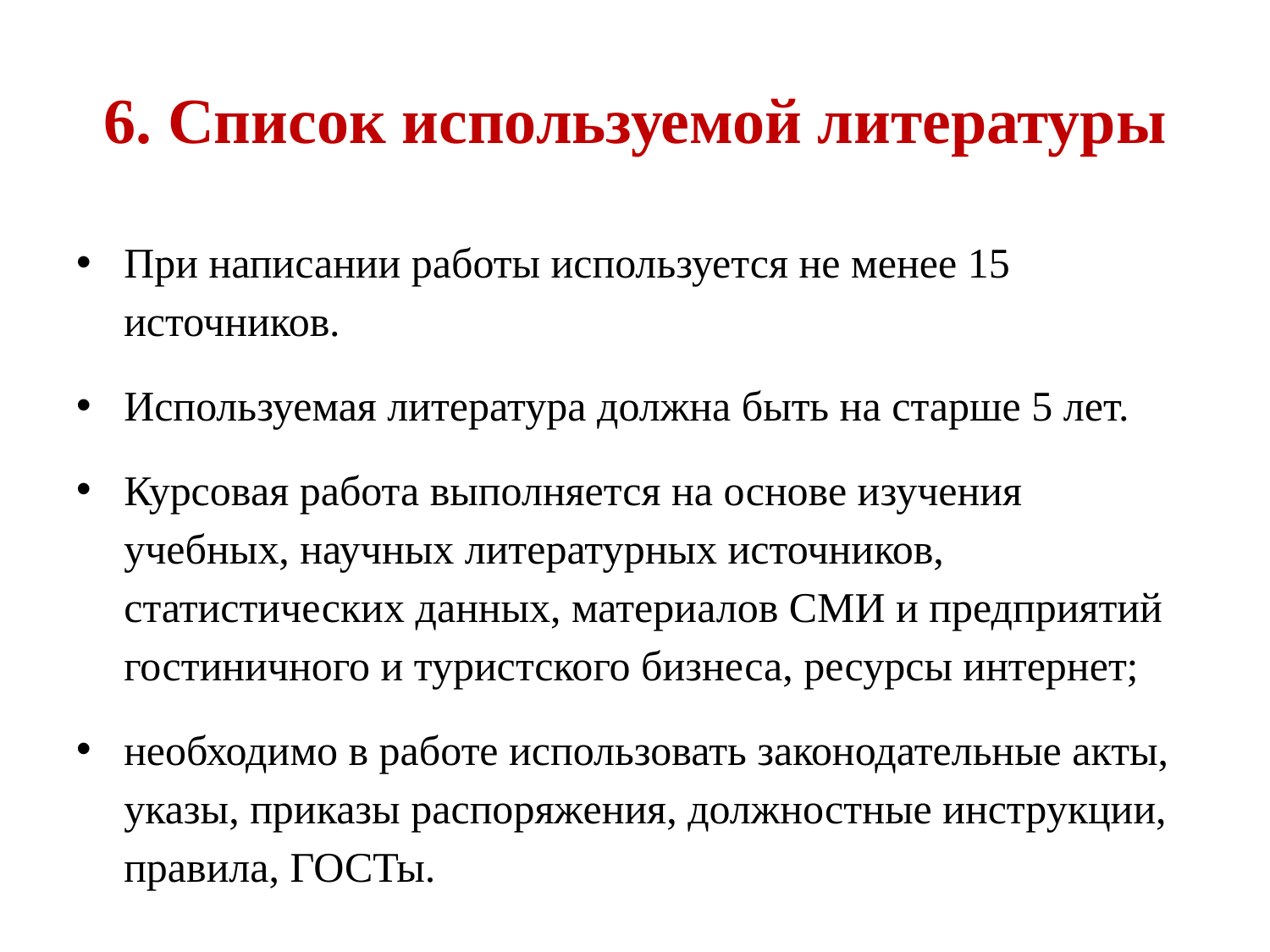

# 6. Список используемой литературы
При написании работы используется не менее 15 источников.
Используемая литература должна быть на старше 5 лет.
Курсовая работа выполняется на основе изучения учебных, научных литературных источников, статистических данных, материалов СМИ и предприятий гостиничного и туристского бизнеса, ресурсы интернет;
необходимо в работе использовать законодательные акты, указы, приказы распоряжения, должностные инструкции, правила, ГОСТы.